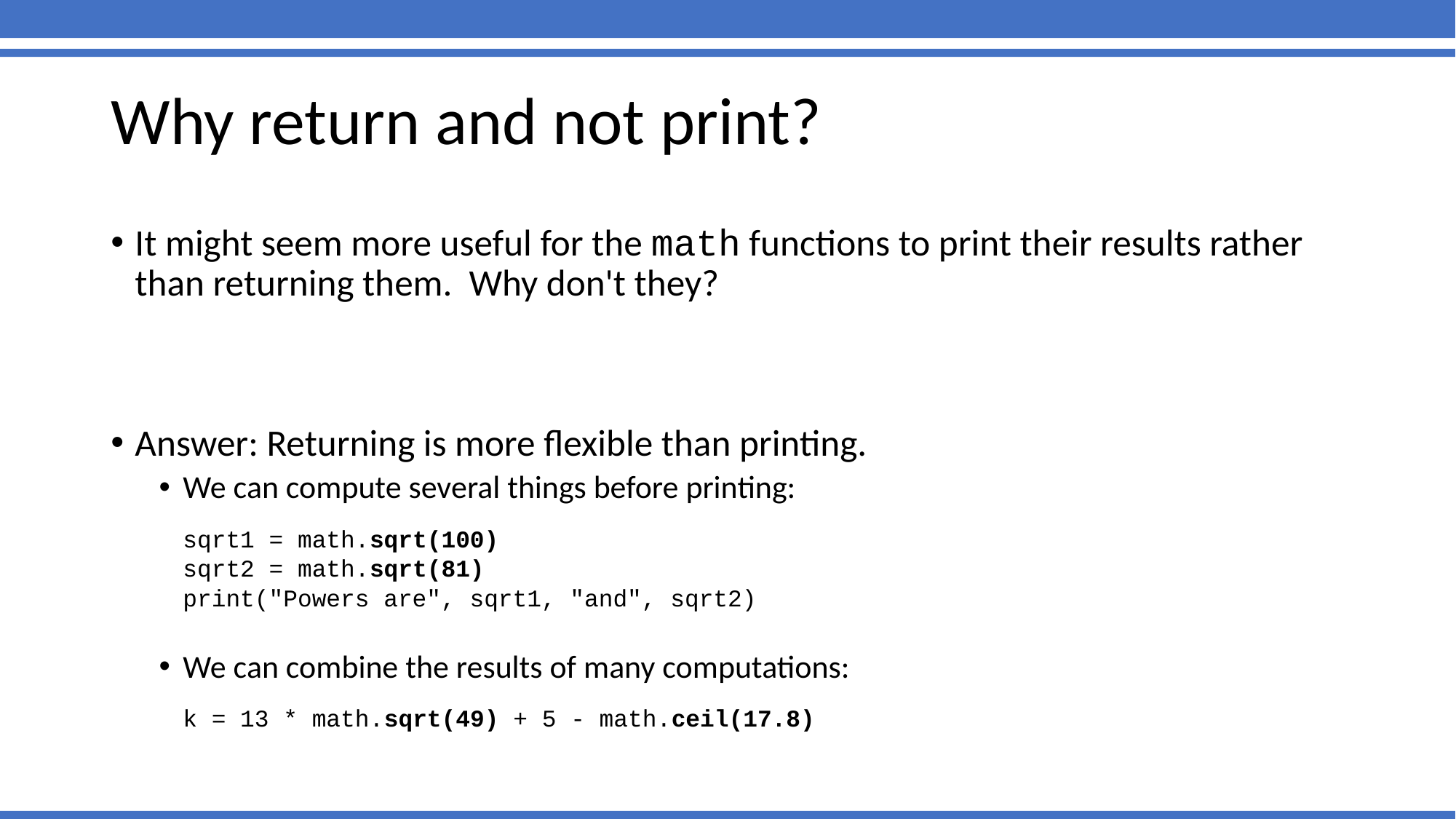

# Why return and not print?
It might seem more useful for the math functions to print their results rather than returning them.  Why don't they?

Answer: Returning is more flexible than printing.
We can compute several things before printing:

	sqrt1 = math.sqrt(100)
	sqrt2 = math.sqrt(81)
	print("Powers are", sqrt1, "and", sqrt2)

We can combine the results of many computations:

	k = 13 * math.sqrt(49) + 5 - math.ceil(17.8)